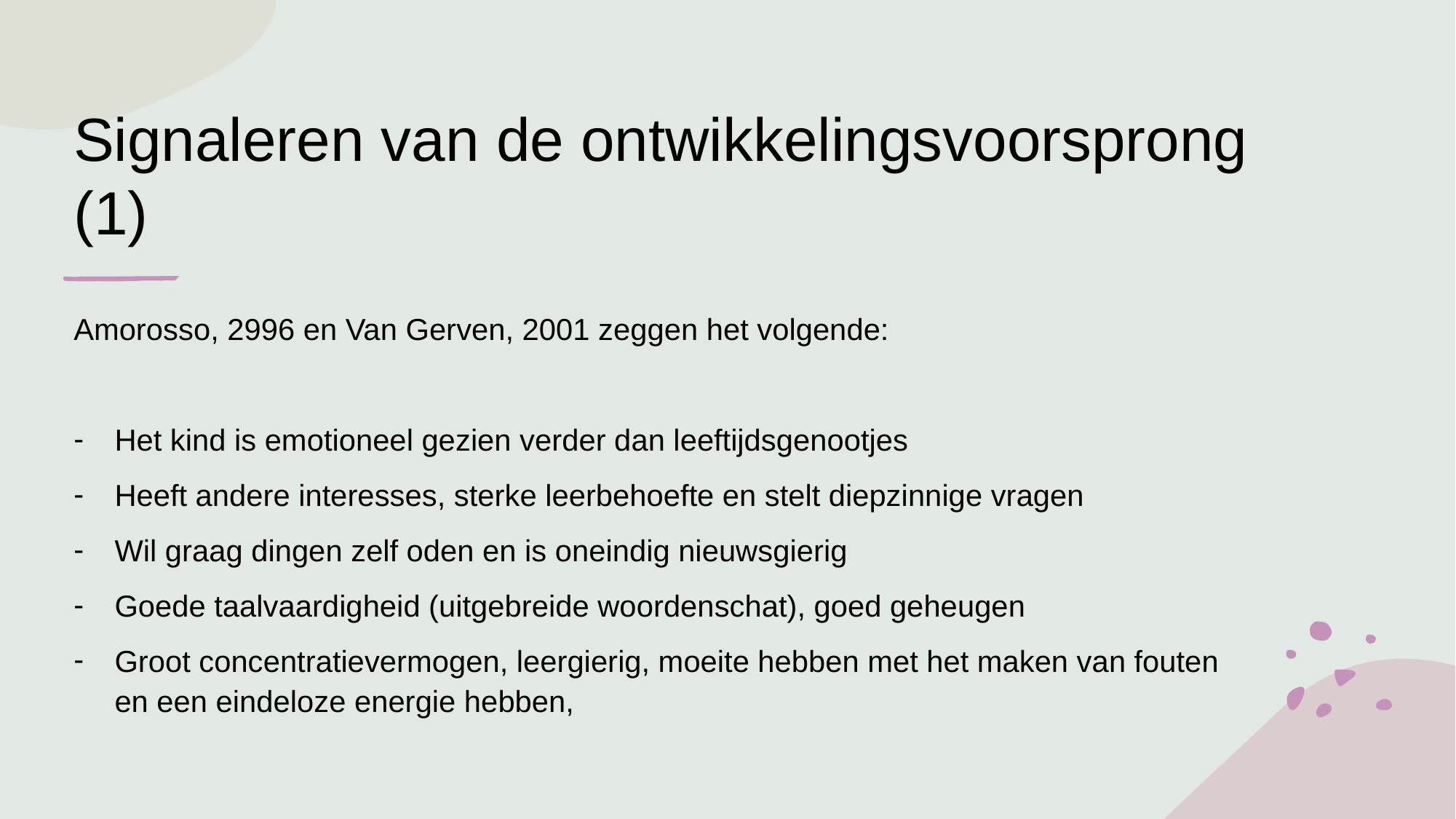

# Signaleren van de ontwikkelingsvoorsprong (1)
Amorosso, 2996 en Van Gerven, 2001 zeggen het volgende:

Het kind is emotioneel gezien verder dan leeftijdsgenootjes
Heeft andere interesses, sterke leerbehoefte en stelt diepzinnige vragen
Wil graag dingen zelf oden en is oneindig nieuwsgierig
Goede taalvaardigheid (uitgebreide woordenschat), goed geheugen
Groot concentratievermogen, leergierig, moeite hebben met het maken van fouten en een eindeloze energie hebben,